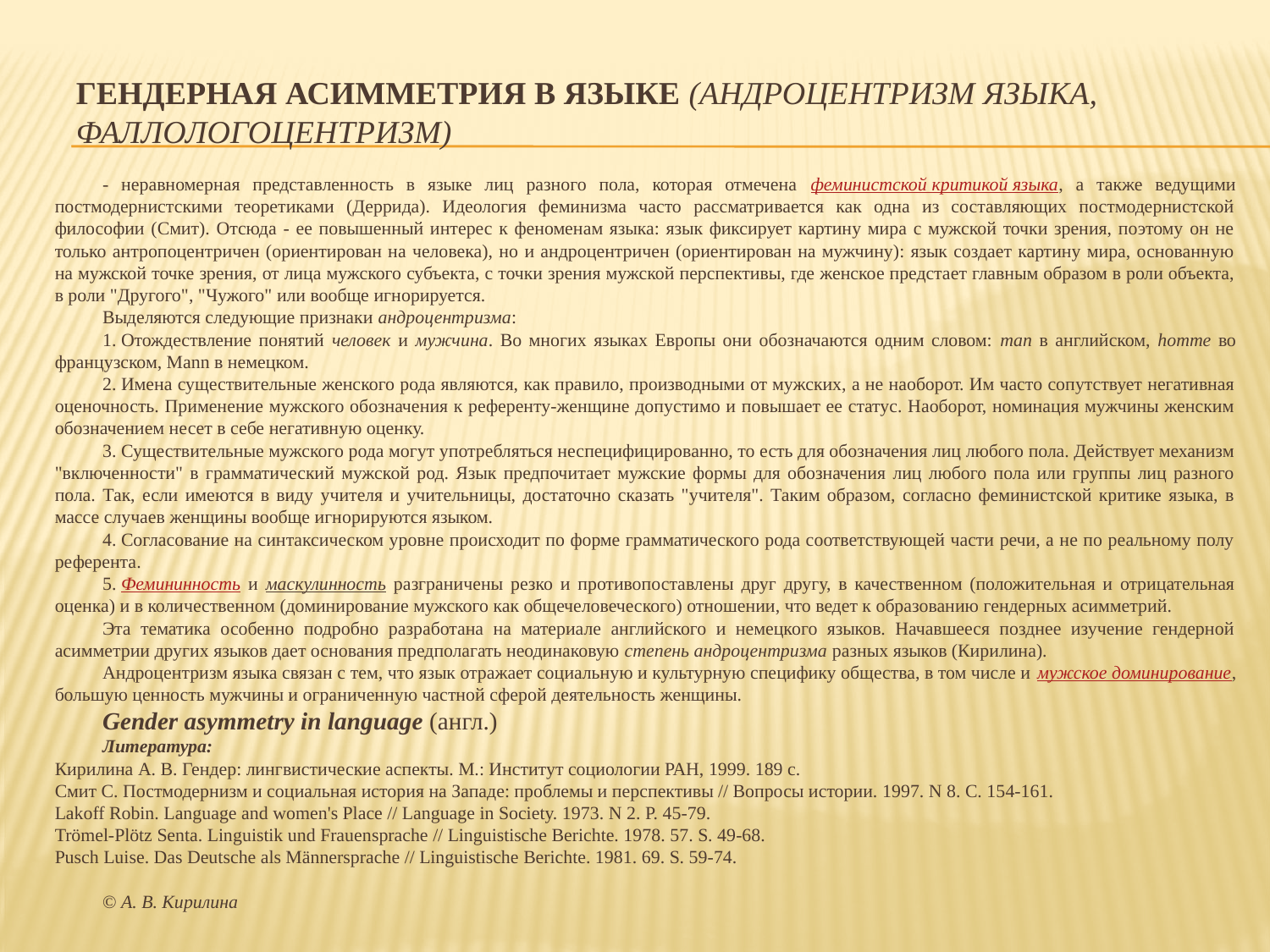

# Гендерная асимметрия в языке (андроцентризм языка, фаллологоцентризм)
- неравномерная представленность в языке лиц разного пола, которая отмечена феминистской критикой языка, а также ведущими постмодернистскими теоретиками (Деррида). Идеология феминизма часто рассматривается как одна из составляющих постмодернистской философии (Смит). Отсюда - ее повышенный интерес к феноменам языка: язык фиксирует картину мира с мужской точки зрения, поэтому он не только антропоцентричен (ориентирован на человека), но и андроцентричен (ориентирован на мужчину): язык создает картину мира, основанную на мужской точке зрения, от лица мужского субъекта, с точки зрения мужской перспективы, где женское предстает главным образом в роли объекта, в роли "Другого", "Чужого" или вообще игнорируется.
Выделяются следующие признаки андроцентризма:
1. Отождествление понятий человек и мужчина. Во многих языках Европы они обозначаются одним словом: man в английском, homme во французском, Mann в немецком.
2. Имена существительные женского рода являются, как правило, производными от мужских, а не наоборот. Им часто сопутствует негативная оценочность. Применение мужского обозначения к референту-женщине допустимо и повышает ее статус. Наоборот, номинация мужчины женским обозначением несет в себе негативную оценку.
3. Существительные мужского рода могут употребляться неспецифицированно, то есть для обозначения лиц любого пола. Действует механизм "включенности" в грамматический мужской род. Язык предпочитает мужские формы для обозначения лиц любого пола или группы лиц разного пола. Так, если имеются в виду учителя и учительницы, достаточно сказать "учителя". Таким образом, согласно феминистской критике языка, в массе случаев женщины вообще игнорируются языком.
4. Согласование на синтаксическом уровне происходит по форме грамматического рода соответствующей части речи, а не по реальному полу референта.
5. Фемининность и маскулинность разграничены резко и противопоставлены друг другу, в качественном (положительная и отрицательная оценка) и в количественном (доминирование мужского как общечеловеческого) отношении, что ведет к образованию гендерных асимметрий.
Эта тематика особенно подробно разработана на материале английского и немецкого языков. Начавшееся позднее изучение гендерной асимметрии других языков дает основания предполагать неодинаковую степень андроцентризма разных языков (Кирилина).
Андроцентризм языка связан с тем, что язык отражает социальную и культурную специфику общества, в том числе и мужское доминирование, большую ценность мужчины и ограниченную частной сферой деятельность женщины.
Gender asymmetry in language (англ.)
Литература:
Кирилина А. В. Гендер: лингвистические аспекты. М.: Институт социологии РАН, 1999. 189 с.
Смит С. Постмодернизм и социальная история на Западе: проблемы и перспективы // Вопросы истории. 1997. N 8. С. 154-161.
Lakoff Robin. Language and women's Place // Language in Society. 1973. N 2. P. 45-79.
Trömel-Plötz Senta. Linguistik und Frauensprache // Linguistische Berichte. 1978. 57. S. 49-68.
Pusch Luise. Das Deutsche als Männersprache // Linguistische Berichte. 1981. 69. S. 59-74.
© А. В. Кирилина